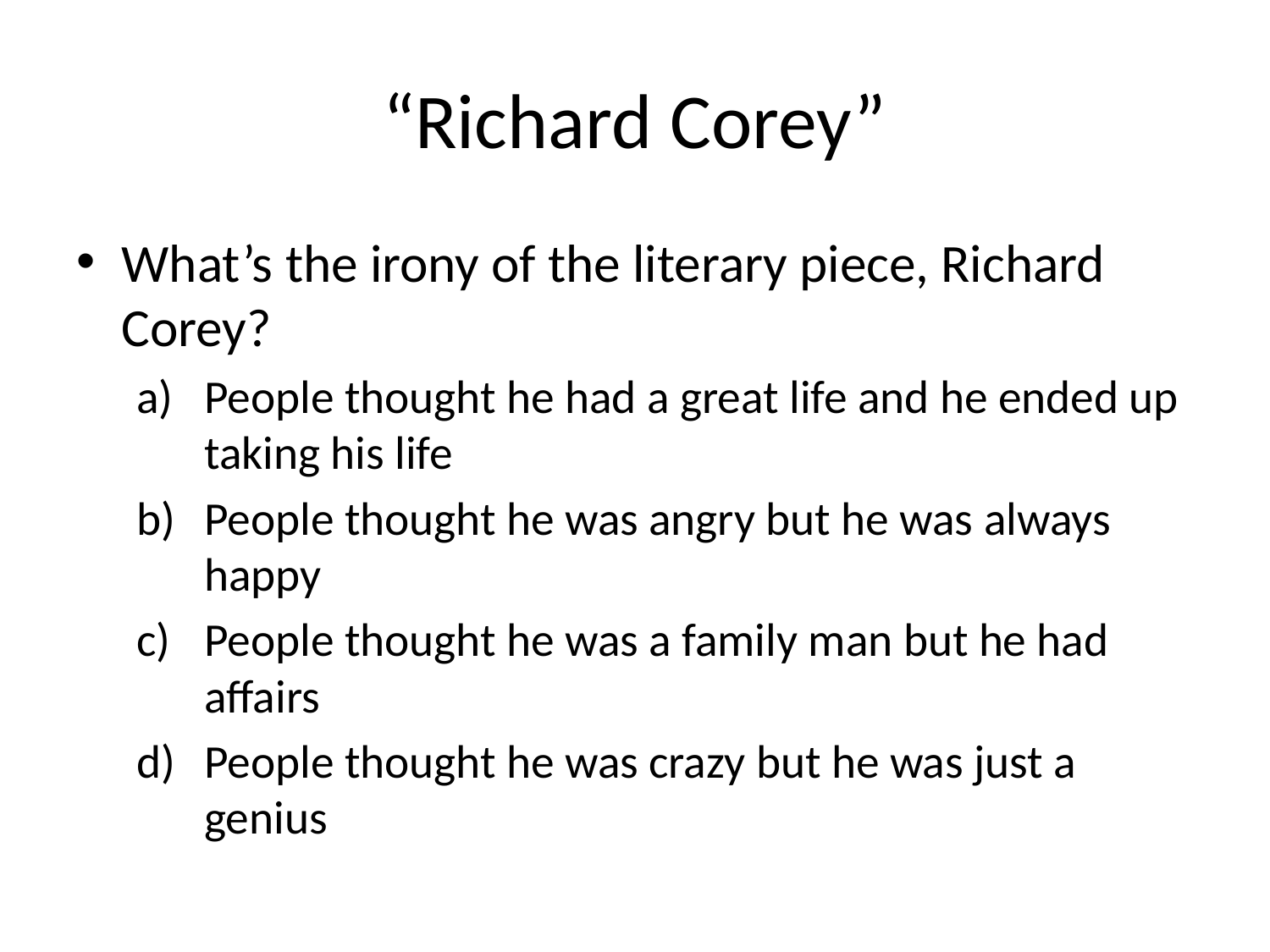

# “Richard Corey”
What’s the irony of the literary piece, Richard Corey?
People thought he had a great life and he ended up taking his life
People thought he was angry but he was always happy
People thought he was a family man but he had affairs
People thought he was crazy but he was just a genius